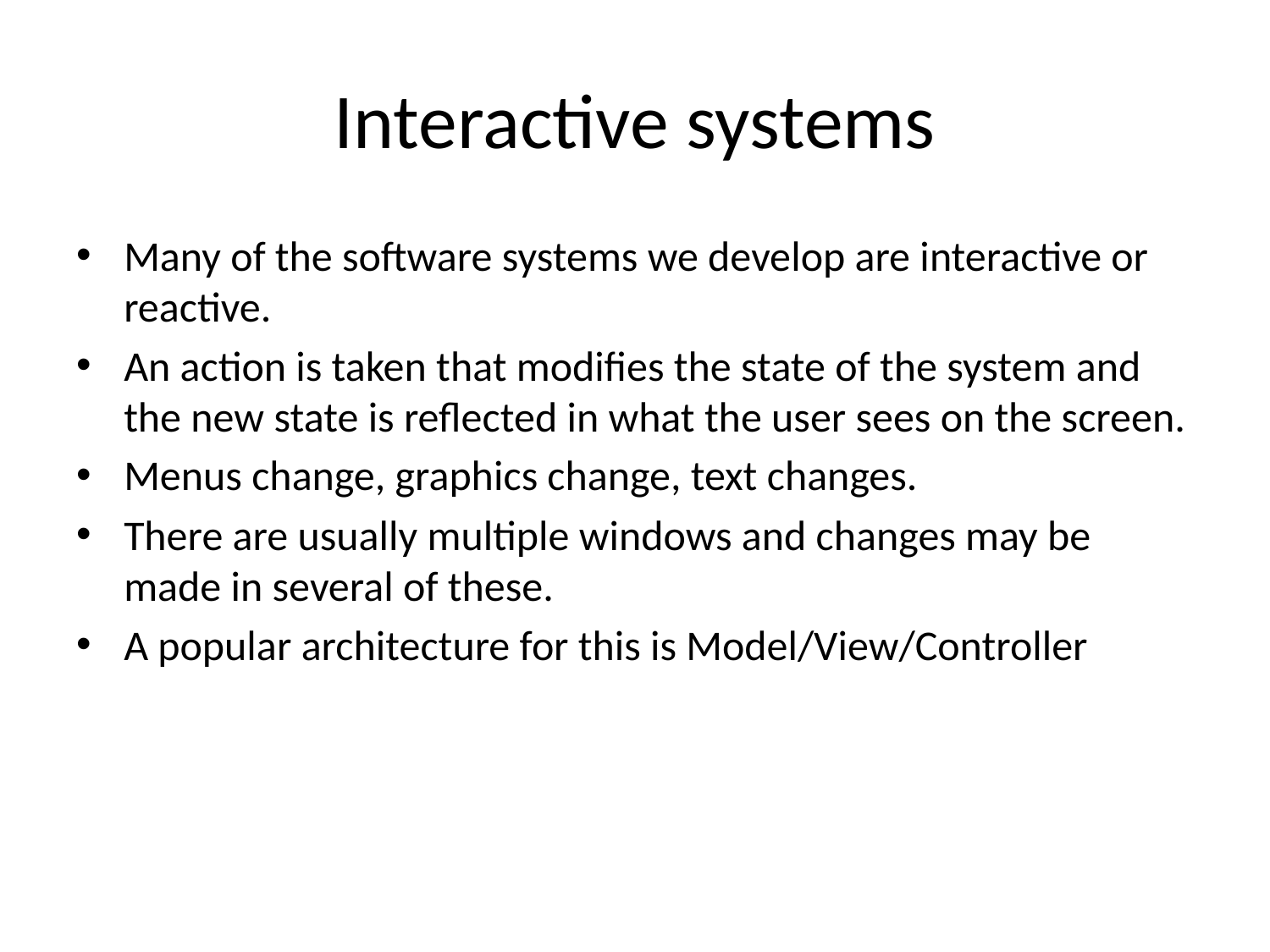

# Interactive systems
Many of the software systems we develop are interactive or reactive.
An action is taken that modifies the state of the system and the new state is reflected in what the user sees on the screen.
Menus change, graphics change, text changes.
There are usually multiple windows and changes may be made in several of these.
A popular architecture for this is Model/View/Controller